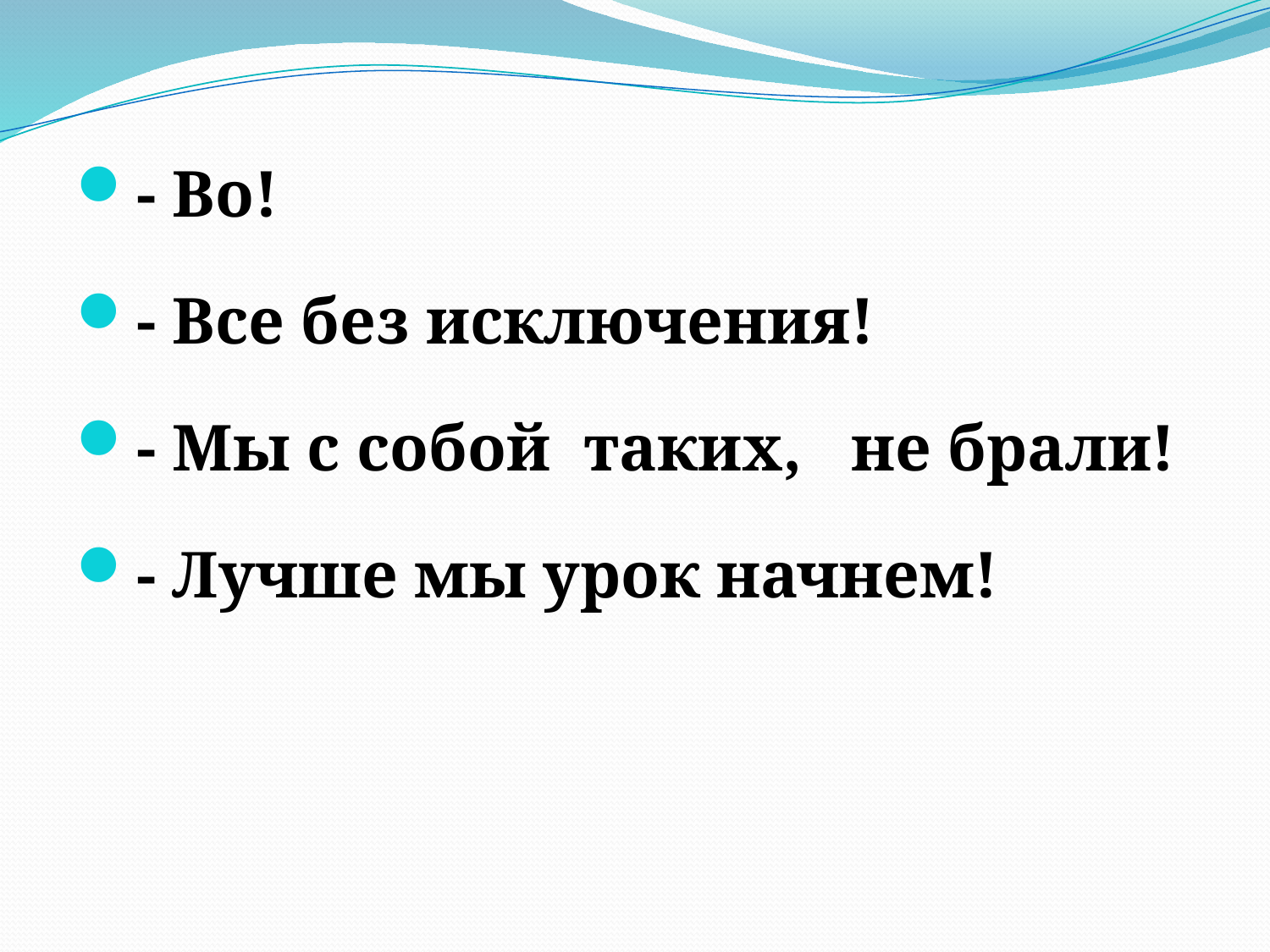

- Во!
- Все без исключения!
- Мы с собой  таких,   не брали!
- Лучше мы урок начнем!